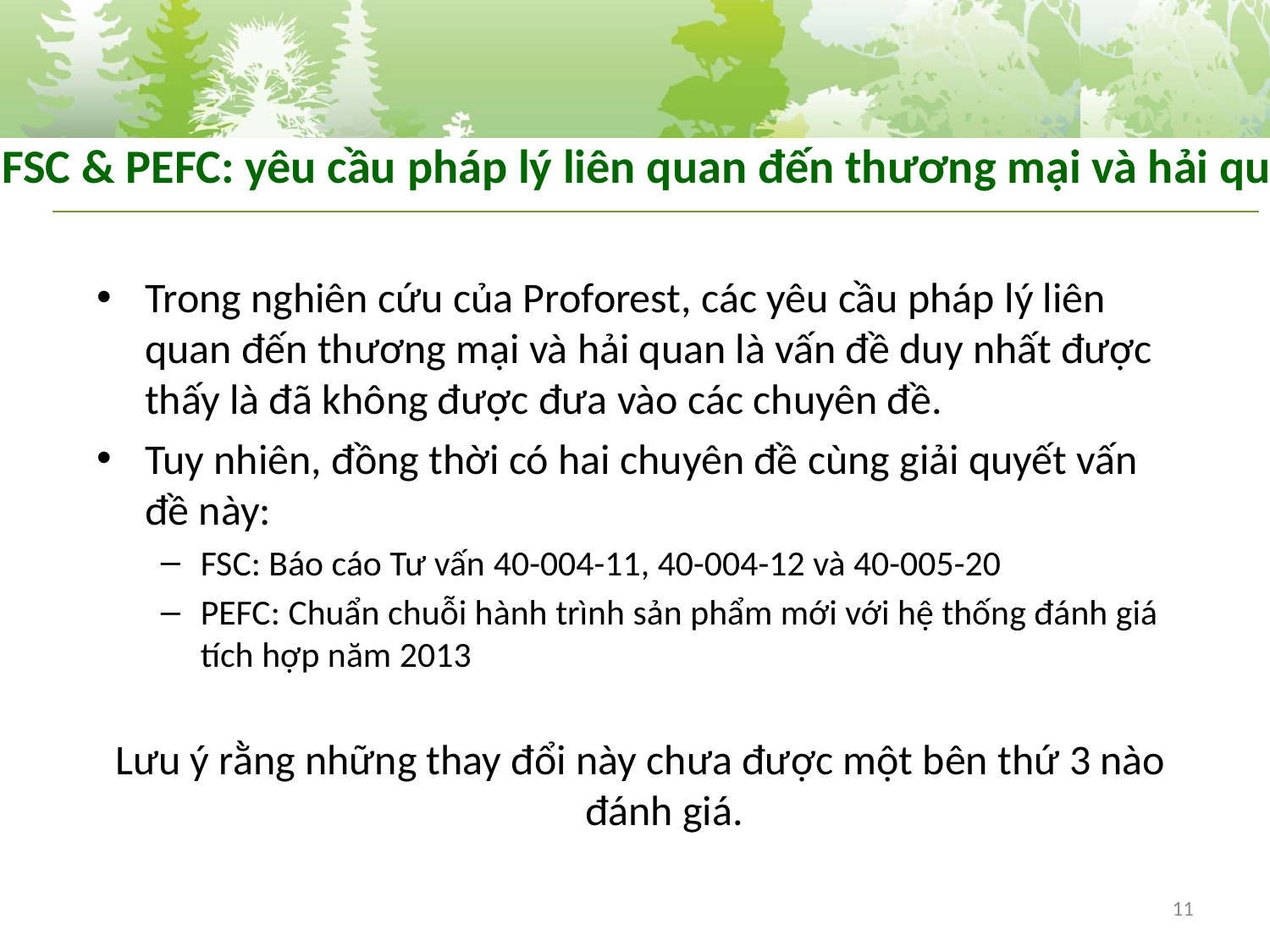

# FSC & PEFC: yêu cầu pháp lý liên quan đến thương mại và hải quan
Trong nghiên cứu của Proforest, các yêu cầu pháp lý liên quan đến thương mại và hải quan là vấn đề duy nhất được thấy là đã không được đưa vào các chuyên đề.
Tuy nhiên, đồng thời có hai chuyên đề cùng giải quyết vấn đề này:
FSC: Báo cáo Tư vấn 40-004-11, 40-004-12 và 40-005-20
PEFC: Chuẩn chuỗi hành trình sản phẩm mới với hệ thống đánh giá tích hợp năm 2013

Lưu ý rằng những thay đổi này chưa được một bên thứ 3 nào đánh giá.
11